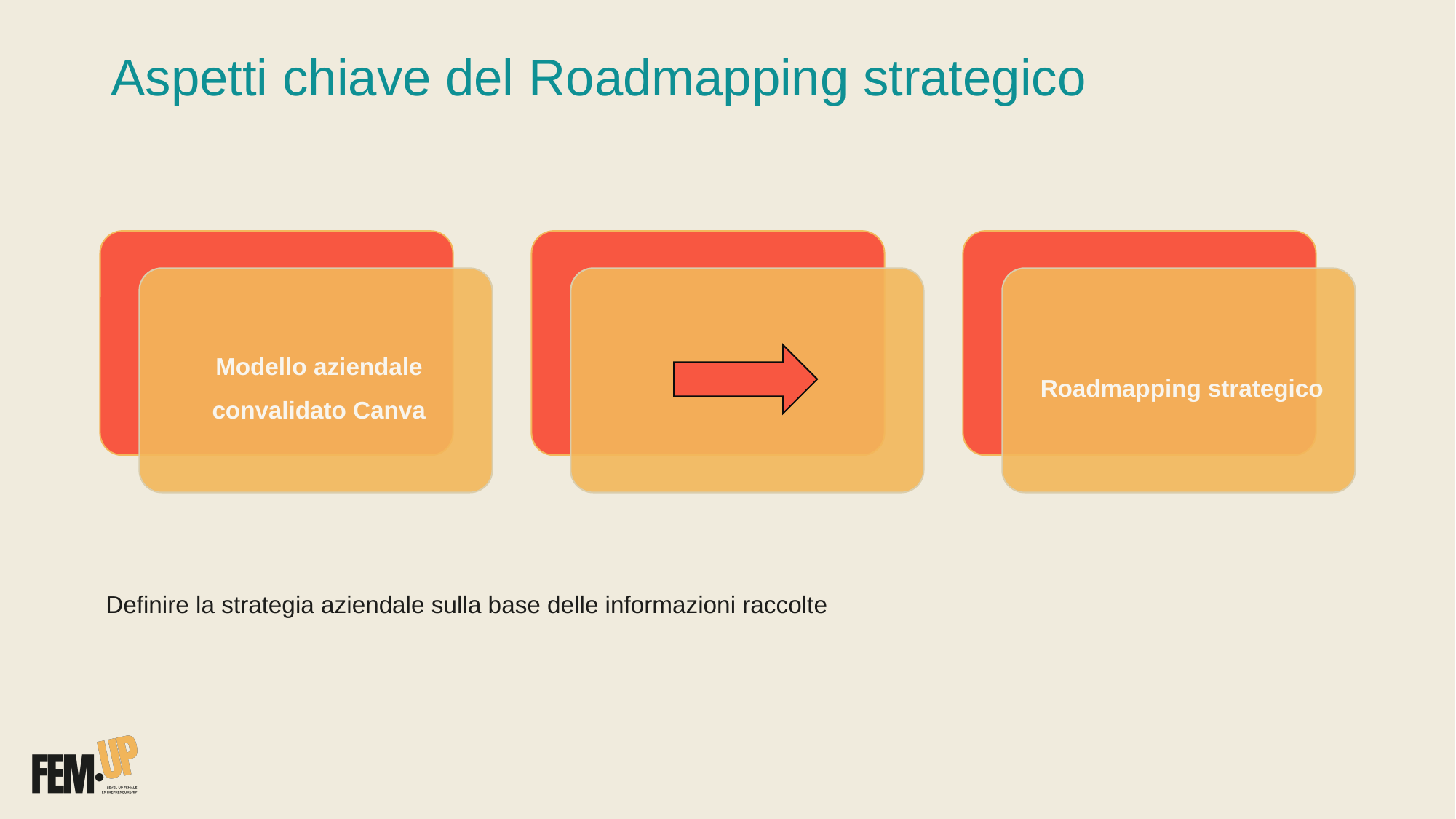

Aspetti chiave del Roadmapping strategico
Modello aziendale convalidato Canva

Roadmapping strategico

Definire la strategia aziendale sulla base delle informazioni raccolte